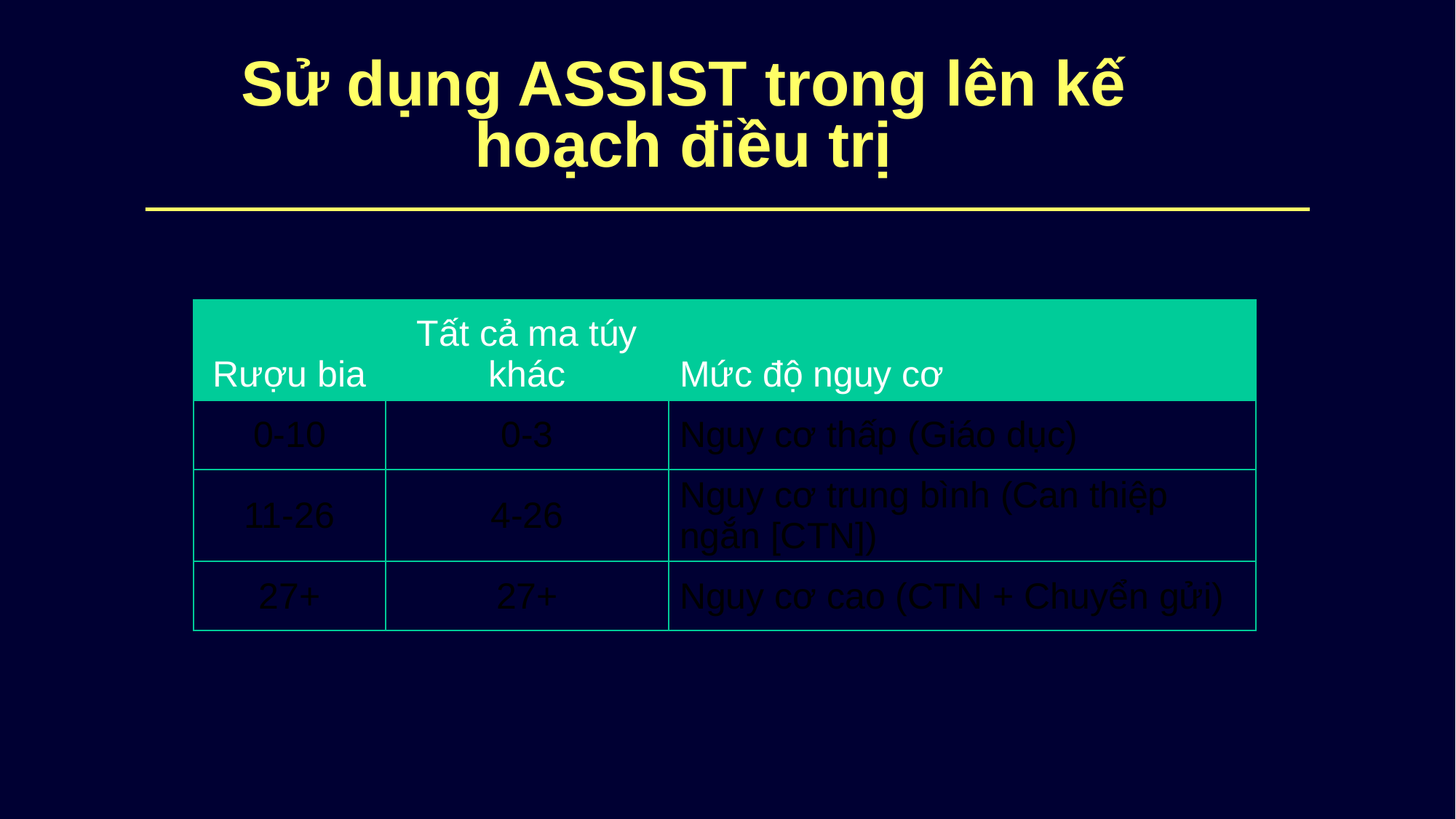

# Sử dụng ASSIST trong lên kế hoạch điều trị
| Rượu bia | Tất cả ma túy khác | Mức độ nguy cơ |
| --- | --- | --- |
| 0-10 | 0-3 | Nguy cơ thấp (Giáo dục) |
| 11-26 | 4-26 | Nguy cơ trung bình (Can thiệp ngắn [CTN]) |
| 27+ | 27+ | Nguy cơ cao (CTN + Chuyển gửi) |